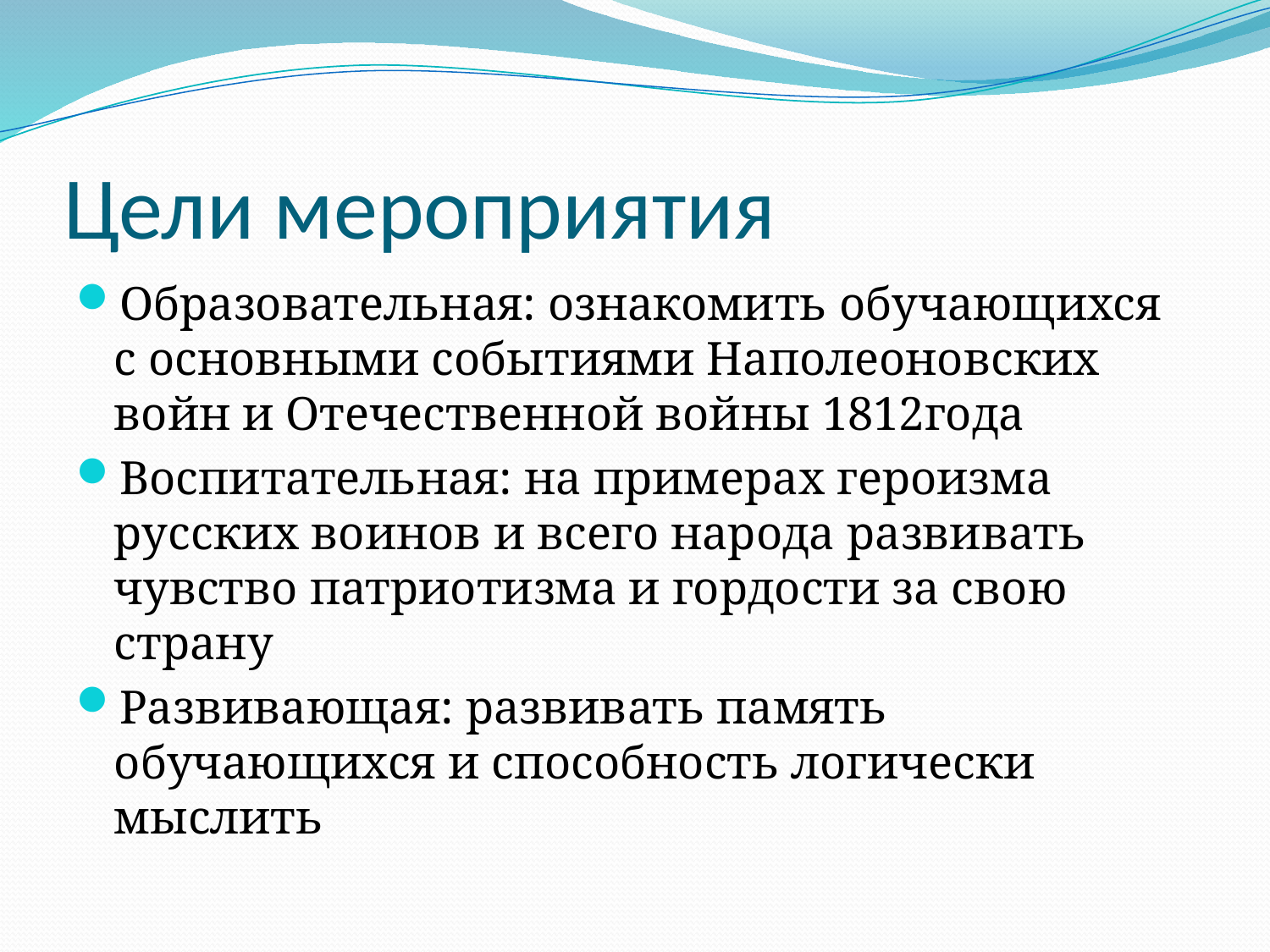

# Цели мероприятия
Образовательная: ознакомить обучающихся с основными событиями Наполеоновских войн и Отечественной войны 1812года
Воспитательная: на примерах героизма русских воинов и всего народа развивать чувство патриотизма и гордости за свою страну
Развивающая: развивать память обучающихся и способность логически мыслить